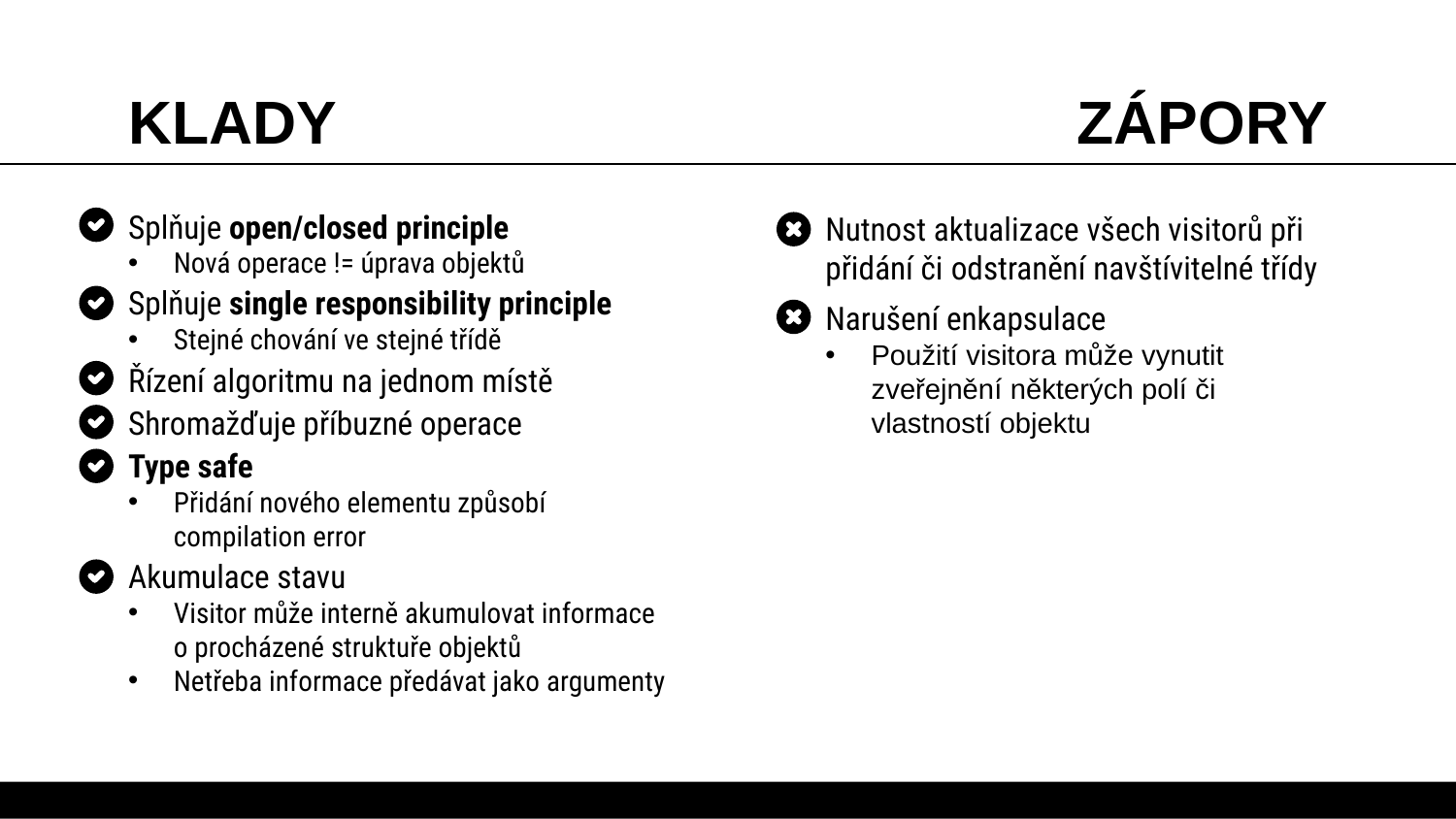

# KLADY
ZÁPORY
Splňuje open/closed principle
Nová operace != úprava objektů
Splňuje single responsibility principle
Stejné chování ve stejné třídě
Řízení algoritmu na jednom místě
Shromažďuje příbuzné operace
Type safe
Přidání nového elementu způsobí compilation error
Akumulace stavu
Visitor může interně akumulovat informace o procházené struktuře objektů
Netřeba informace předávat jako argumenty

Nutnost aktualizace všech visitorů při přidání či odstranění navštívitelné třídy
Narušení enkapsulace
Použití visitora může vynutit zveřejnění některých polí či vlastností objektu